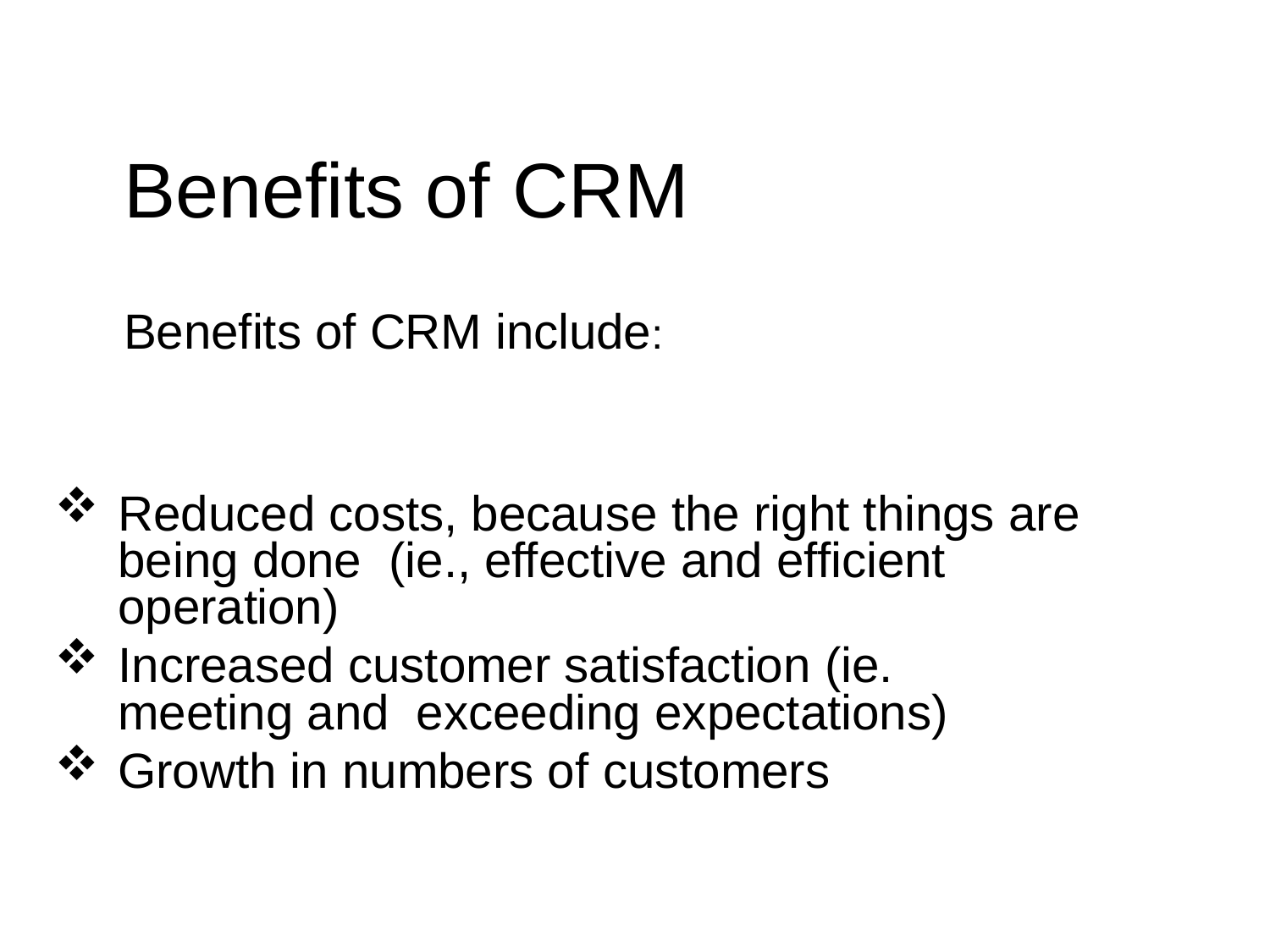

# Benefits of CRM

Benefits of CRM include:
Reduced costs, because the right things are being done  (ie., effective and efficient operation)
Increased customer satisfaction (ie. meeting and  exceeding expectations)
Growth in numbers of customers